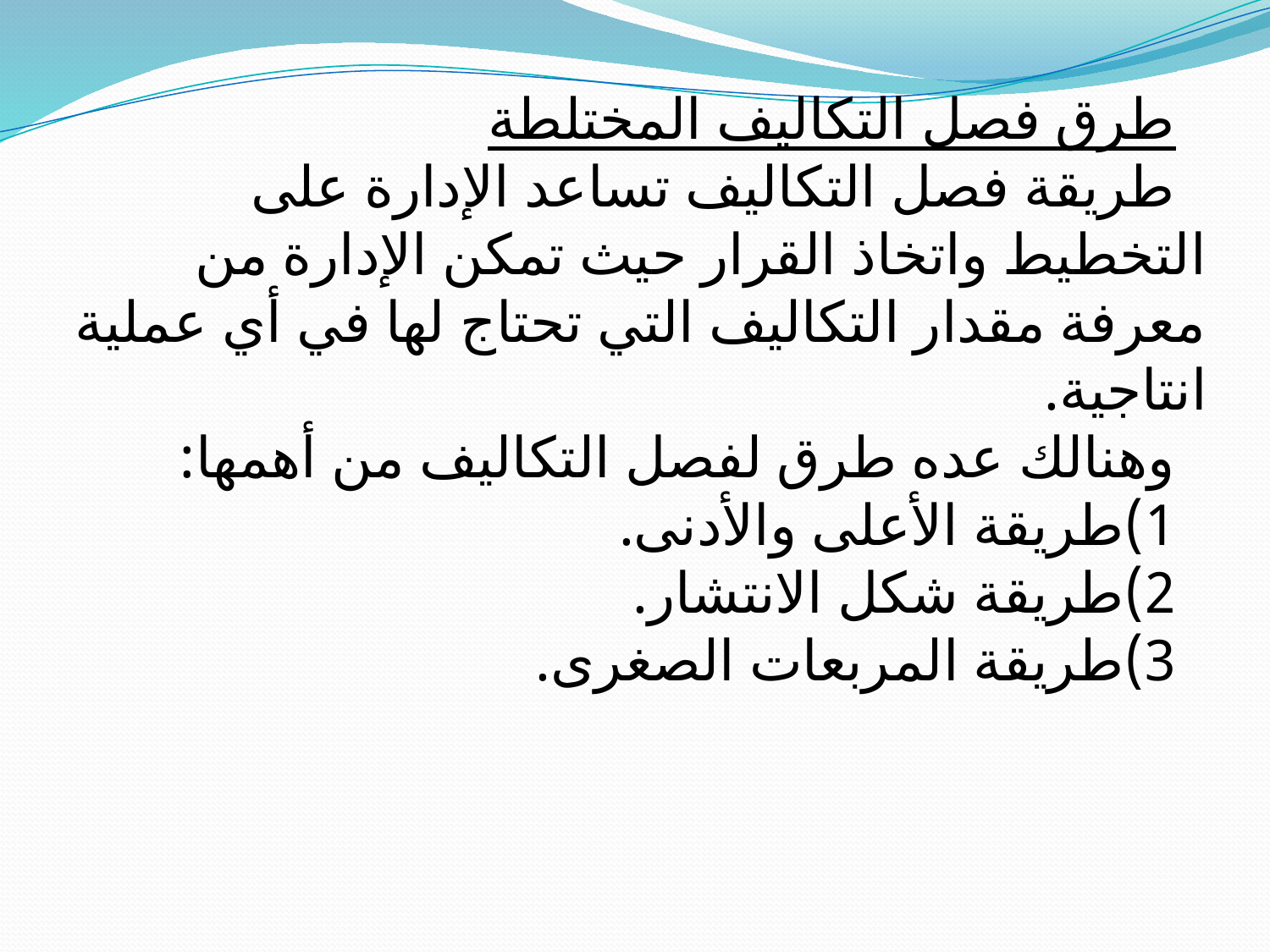

طرق فصل التكاليف المختلطة
طريقة فصل التكاليف تساعد الإدارة على التخطيط واتخاذ القرار حيث تمكن الإدارة من معرفة مقدار التكاليف التي تحتاج لها في أي عملية انتاجية.
وهنالك عده طرق لفصل التكاليف من أهمها:
طريقة الأعلى والأدنى.
طريقة شكل الانتشار.
طريقة المربعات الصغرى.